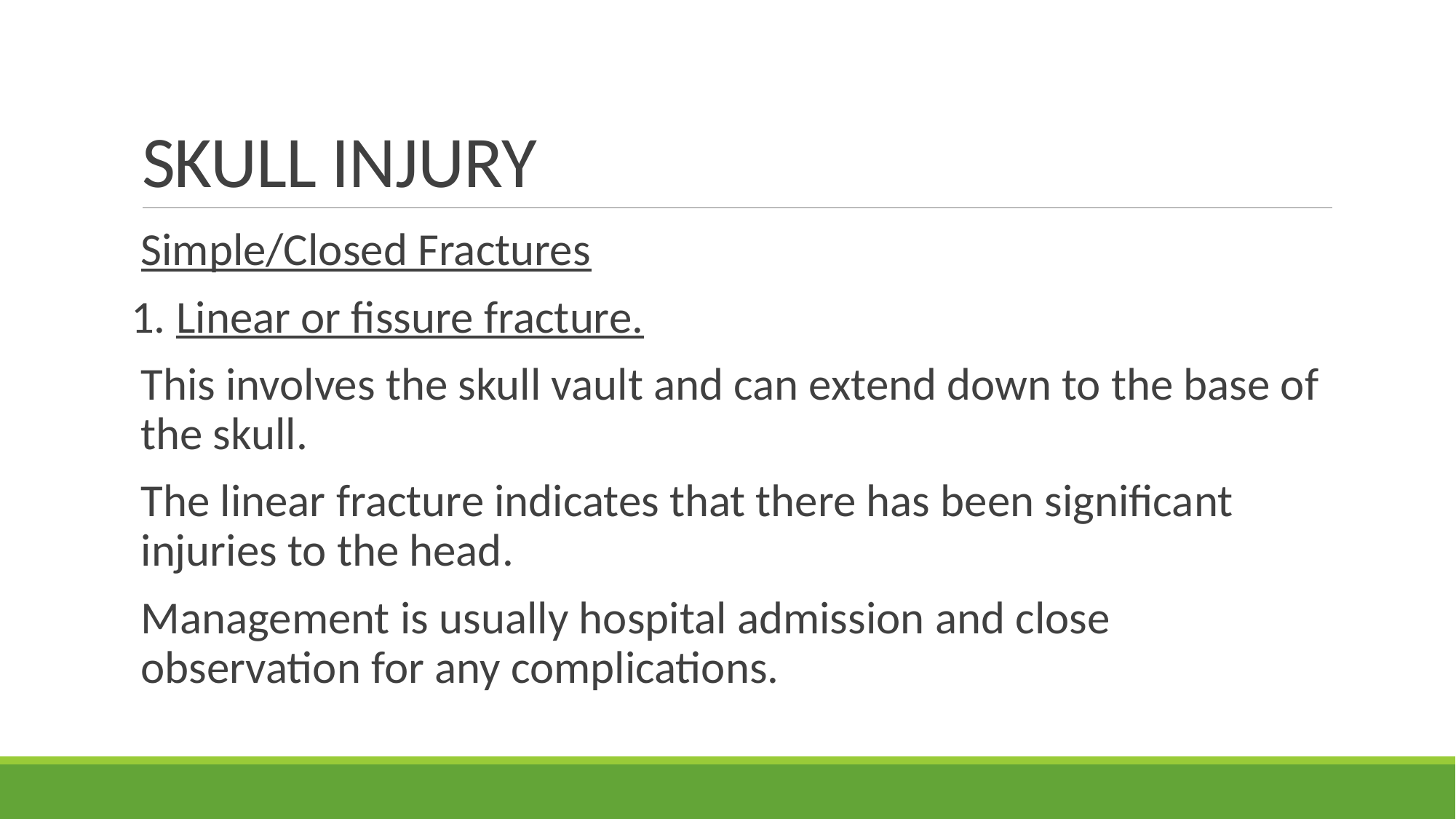

# SKULL INJURY
Simple/Closed Fractures
1. Linear or fissure fracture.
This involves the skull vault and can extend down to the base of the skull.
The linear fracture indicates that there has been significant injuries to the head.
Management is usually hospital admission and close observation for any complications.